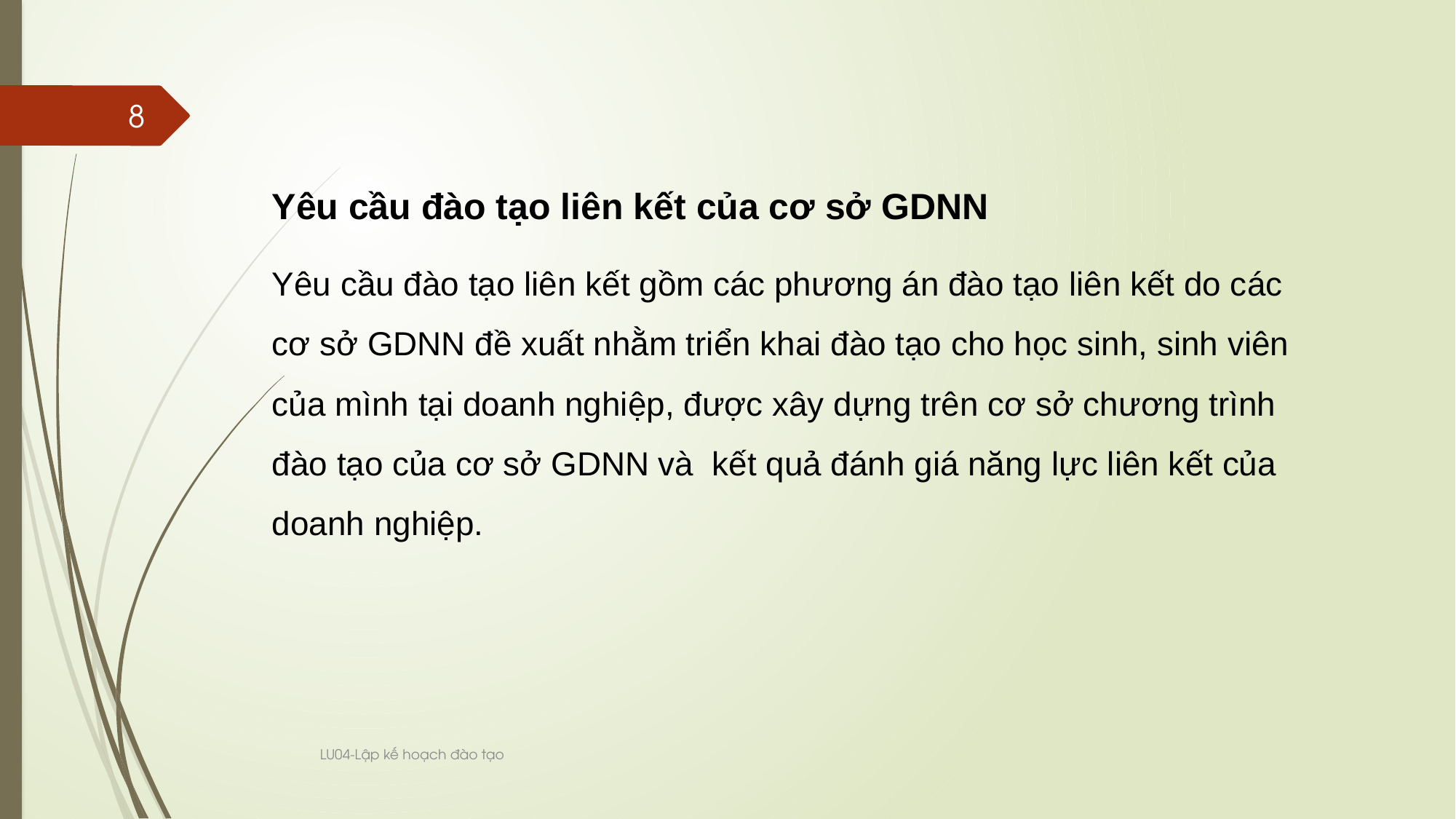

8
Yêu cầu đào tạo liên kết của cơ sở GDNN
Yêu cầu đào tạo liên kết gồm các phương án đào tạo liên kết do các cơ sở GDNN đề xuất nhằm triển khai đào tạo cho học sinh, sinh viên của mình tại doanh nghiệp, được xây dựng trên cơ sở chương trình đào tạo của cơ sở GDNN và  kết quả đánh giá năng lực liên kết của doanh nghiệp.
LU04-Lập kế hoạch đào tạo